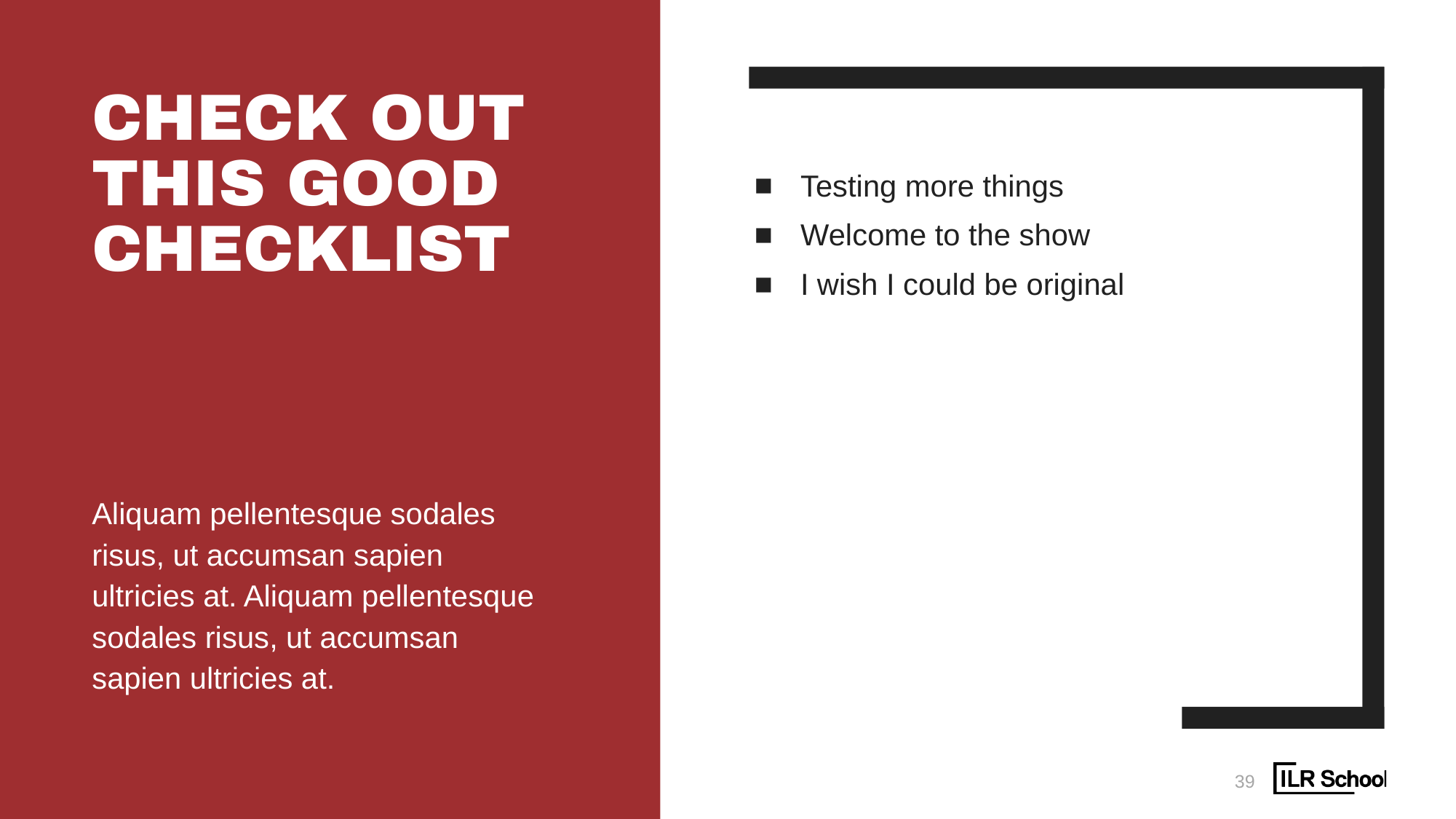

# Check out this good checklist
Testing more things
Welcome to the show
I wish I could be original
Aliquam pellentesque sodales risus, ut accumsan sapien ultricies at. Aliquam pellentesque sodales risus, ut accumsan sapien ultricies at.
39